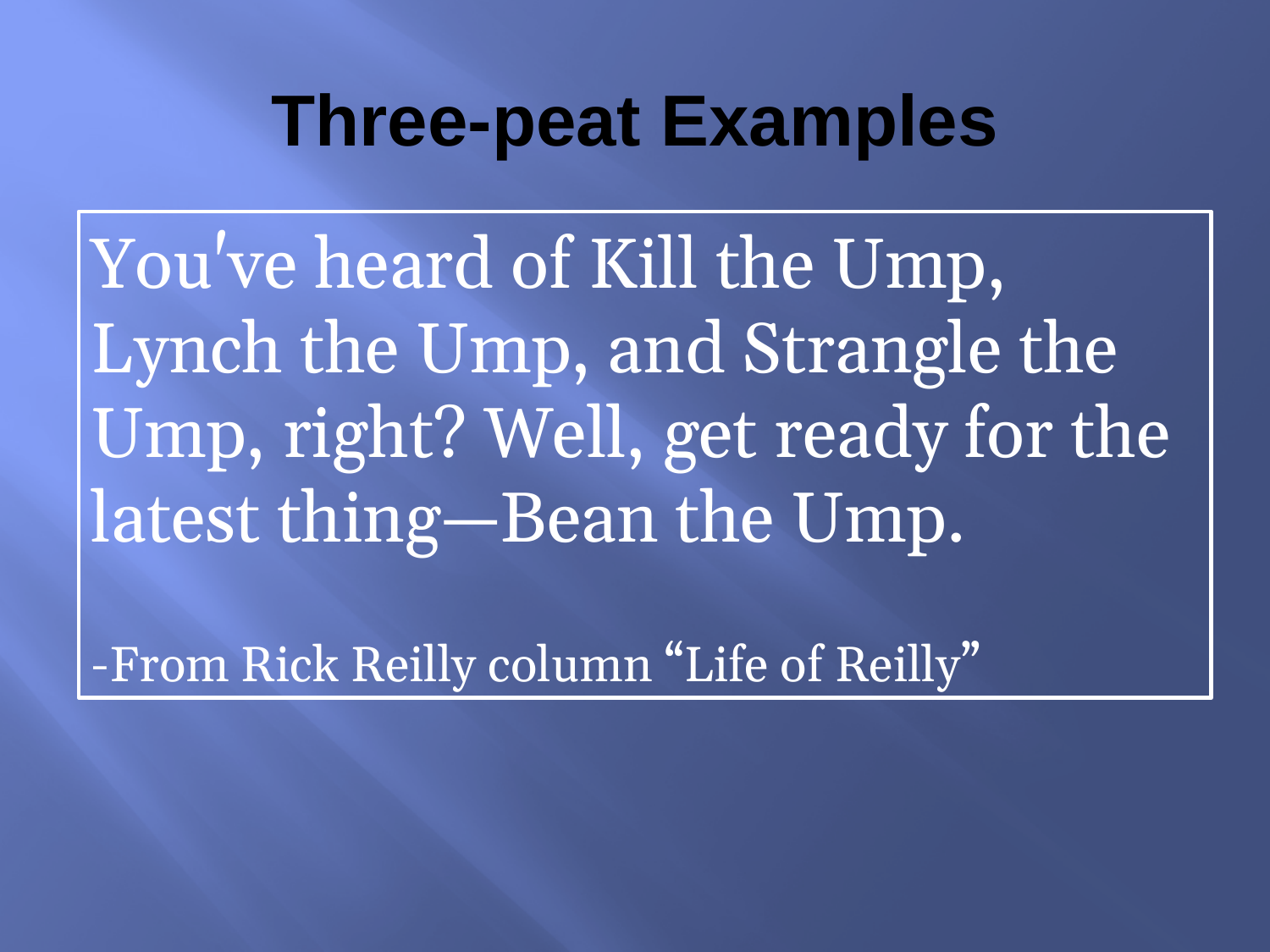

# Three-peat Examples
You've heard of Kill the Ump, Lynch the Ump, and Strangle the Ump, right? Well, get ready for the latest thing—Bean the Ump.

-From Rick Reilly column “Life of Reilly”